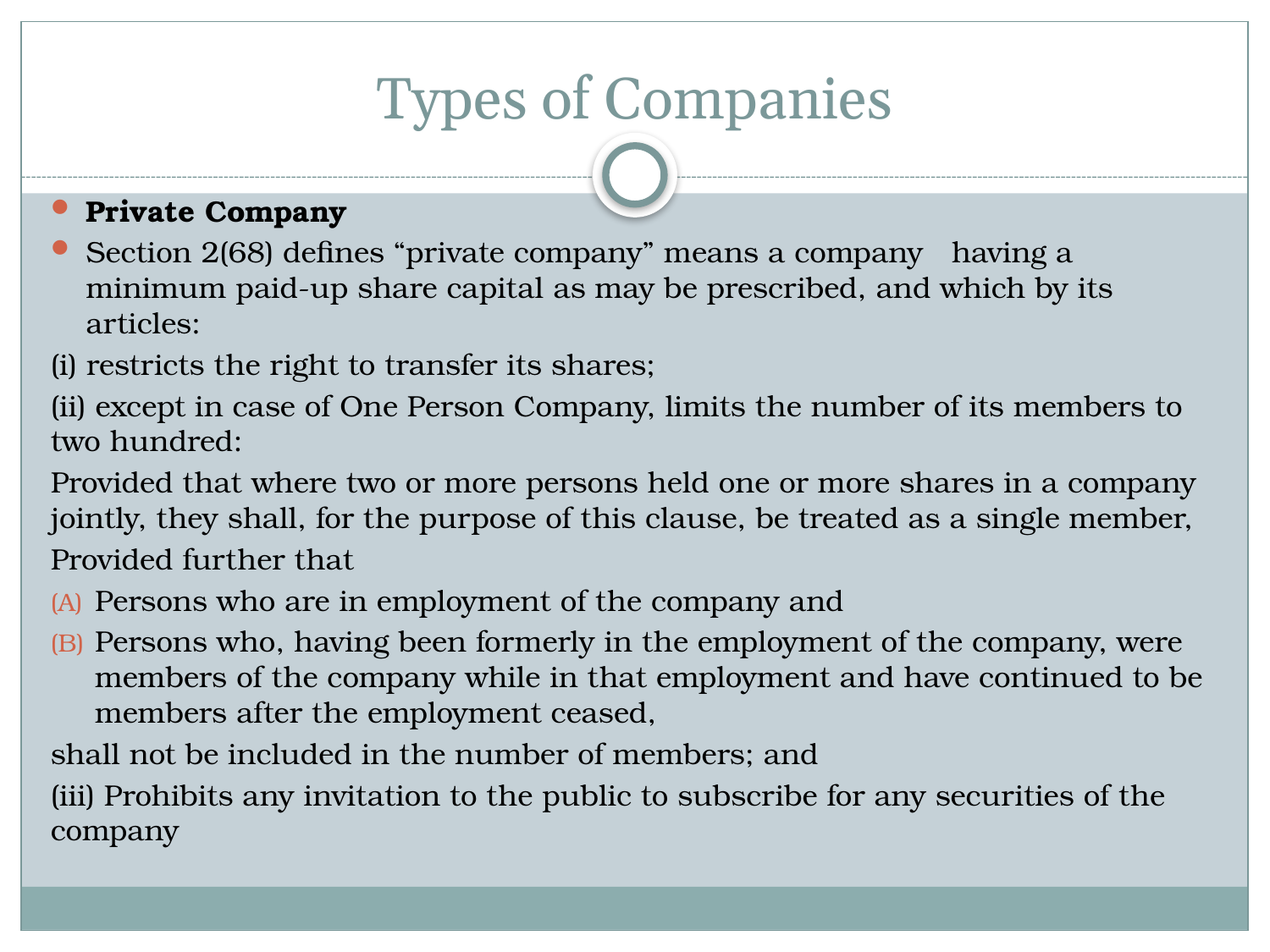

# Types of Companies
Private Company
Section 2(68) defines “private company” means a company   having a minimum paid-up share capital as may be prescribed, and which by its articles:
(i) restricts the right to transfer its shares;
(ii) except in case of One Person Company, limits the number of its members to two hundred:
Provided that where two or more persons held one or more shares in a company jointly, they shall, for the purpose of this clause, be treated as a single member,
Provided further that
Persons who are in employment of the company and
Persons who, having been formerly in the employment of the company, were members of the company while in that employment and have continued to be members after the employment ceased,
shall not be included in the number of members; and
(iii) Prohibits any invitation to the public to subscribe for any securities of the company